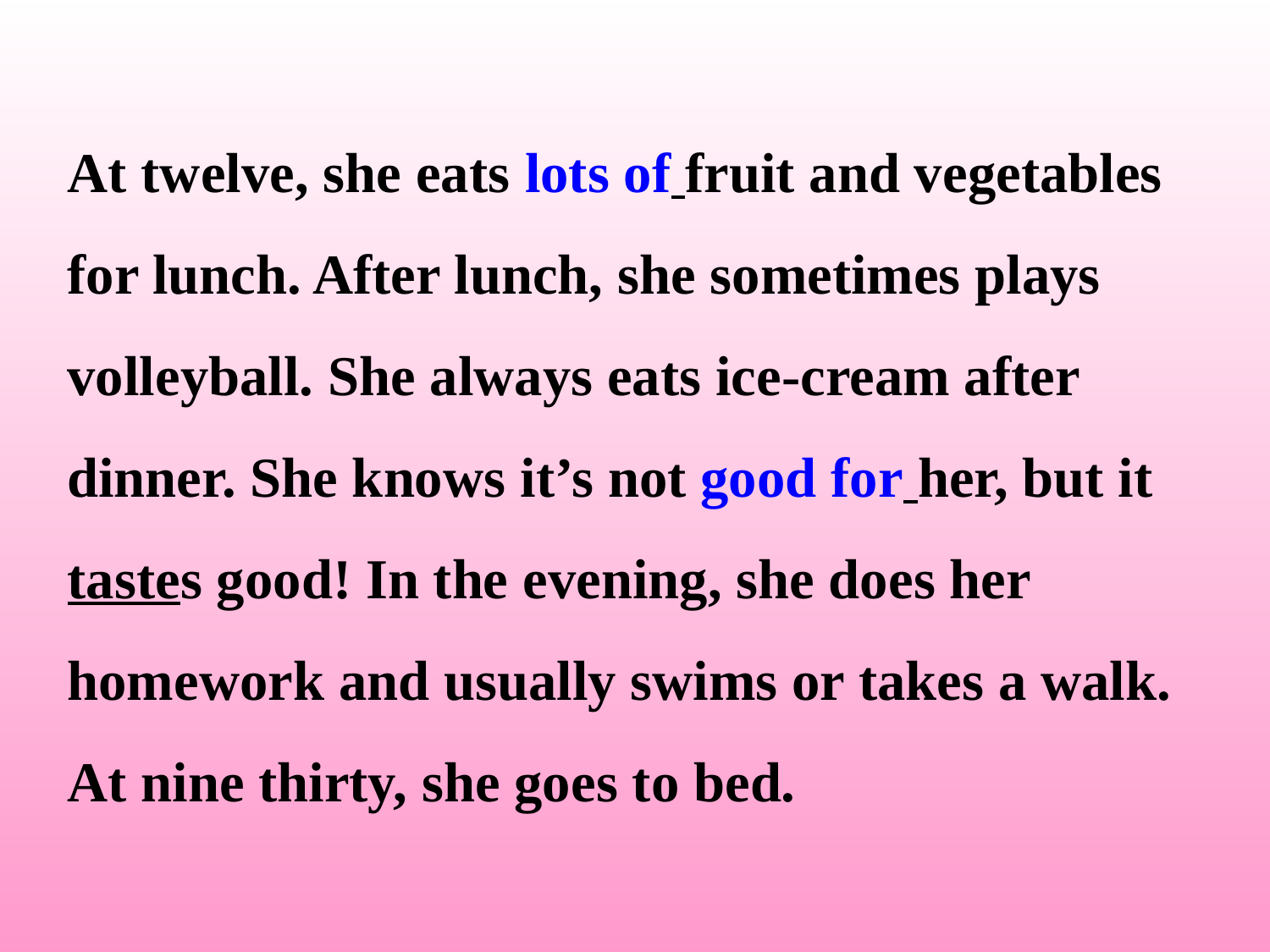

At twelve, she eats lots of fruit and vegetables for lunch. After lunch, she sometimes plays volleyball. She always eats ice-cream after dinner. She knows it’s not good for her, but it tastes good! In the evening, she does her homework and usually swims or takes a walk. At nine thirty, she goes to bed.